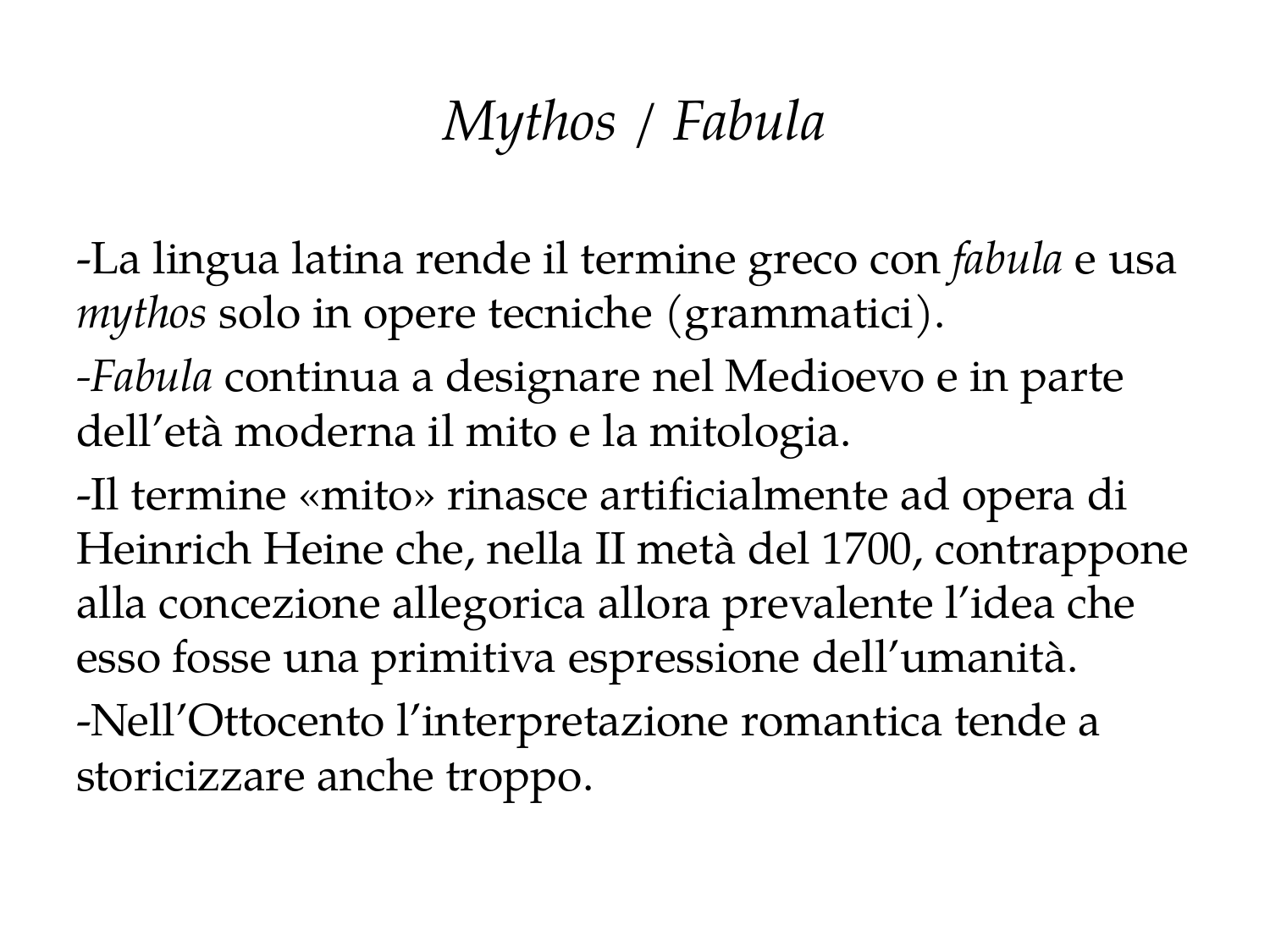

# Mythos / Fabula
-La lingua latina rende il termine greco con fabula e usa mythos solo in opere tecniche (grammatici).
-Fabula continua a designare nel Medioevo e in parte dell’età moderna il mito e la mitologia.
-Il termine «mito» rinasce artificialmente ad opera di Heinrich Heine che, nella II metà del 1700, contrappone alla concezione allegorica allora prevalente l’idea che esso fosse una primitiva espressione dell’umanità.
-Nell’Ottocento l’interpretazione romantica tende a storicizzare anche troppo.